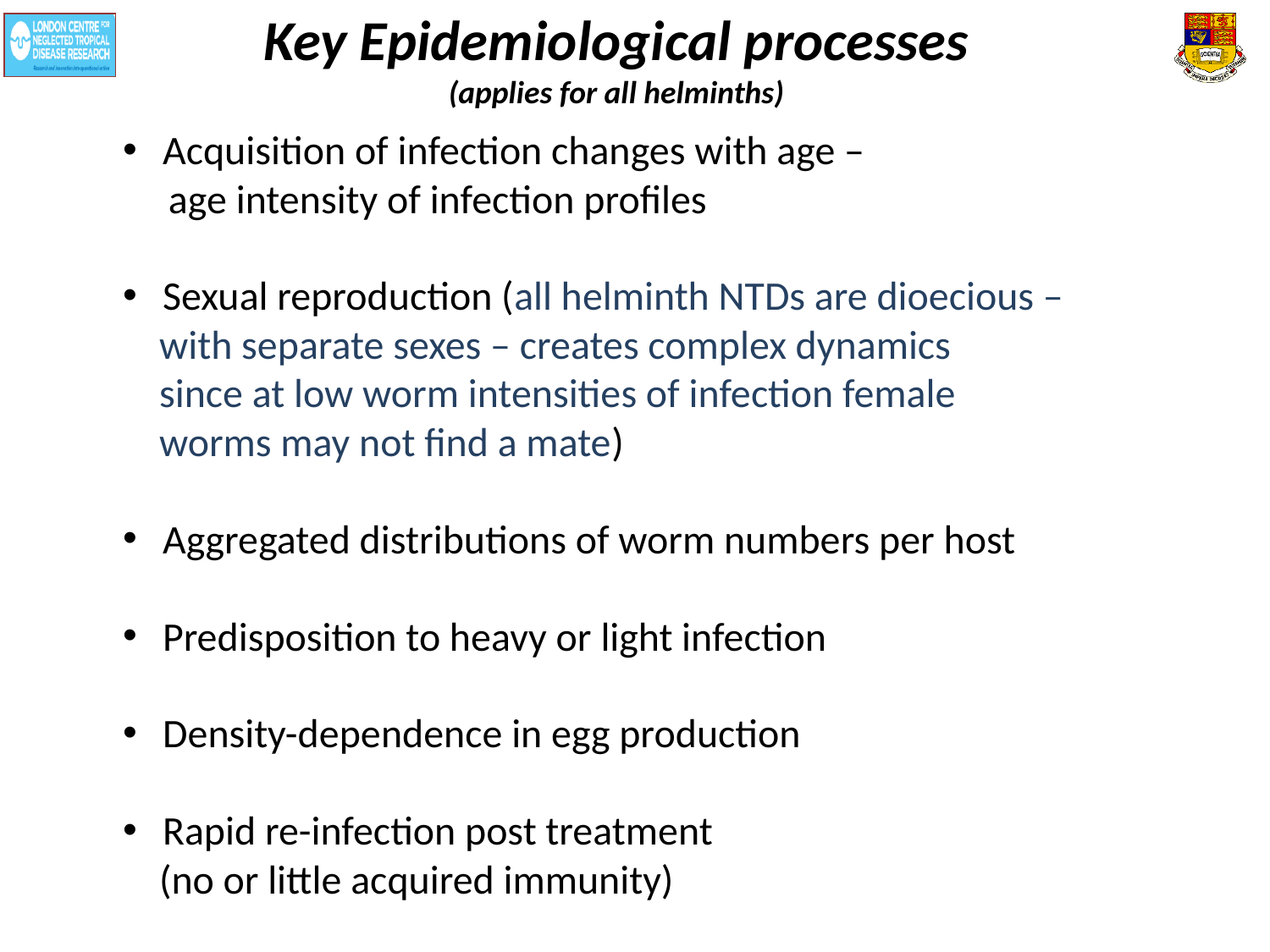

# Key Epidemiological processes (applies for all helminths)
Acquisition of infection changes with age –
     age intensity of infection profiles

Sexual reproduction (all helminth NTDs are dioecious –
    with separate sexes – creates complex dynamics
    since at low worm intensities of infection female
    worms may not find a mate)

Aggregated distributions of worm numbers per host

Predisposition to heavy or light infection

Density-dependence in egg production

Rapid re-infection post treatment
    (no or little acquired immunity)